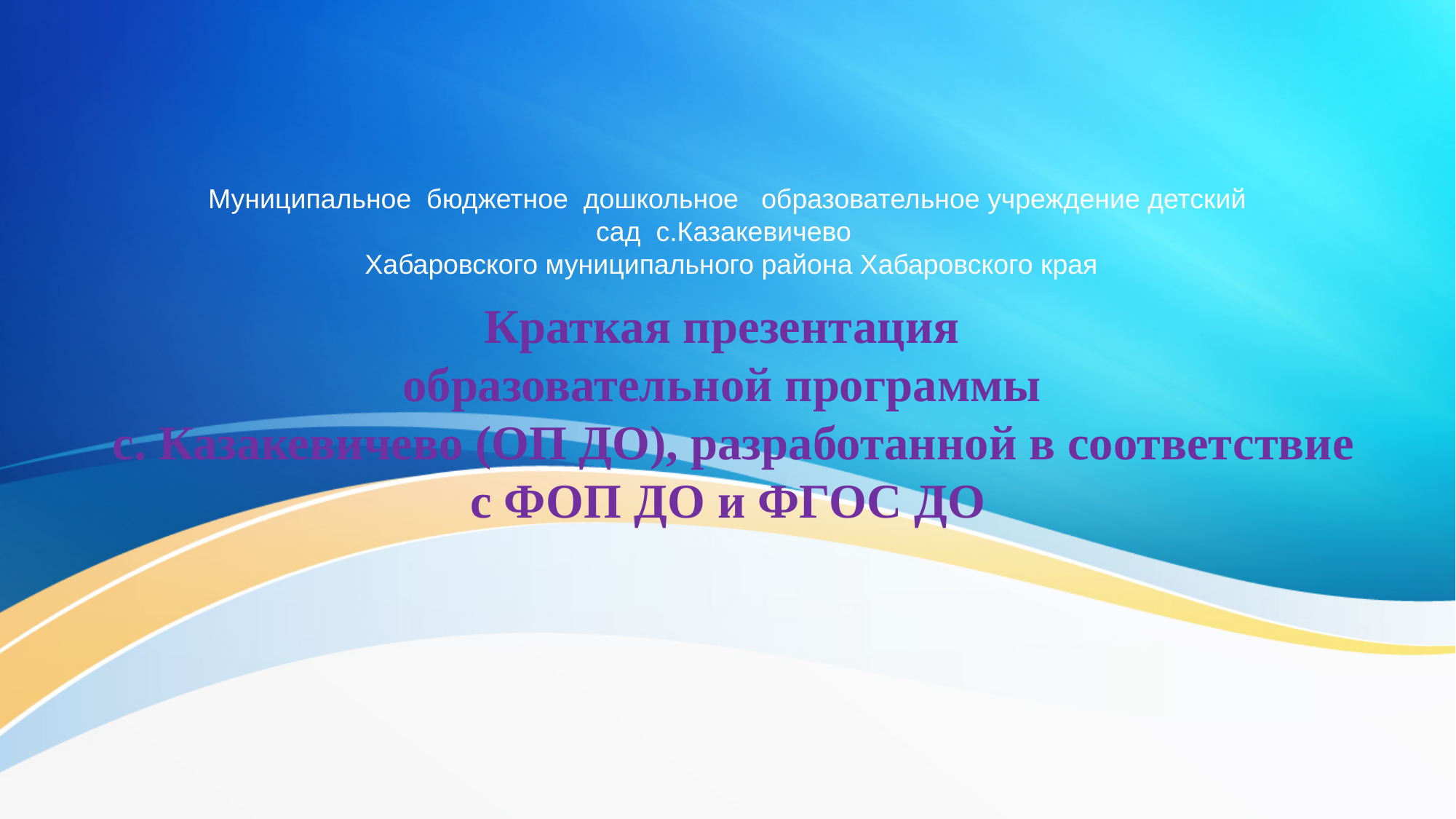

# Муниципальное  бюджетное  дошкольное   образовательное учреждение детский сад  с.Казакевичево Хабаровского муниципального района Хабаровского края
Краткая презентация
образовательной программы
 с. Казакевичево (ОП ДО), разработанной в соответствие с ФОП ДО и ФГОС ДО